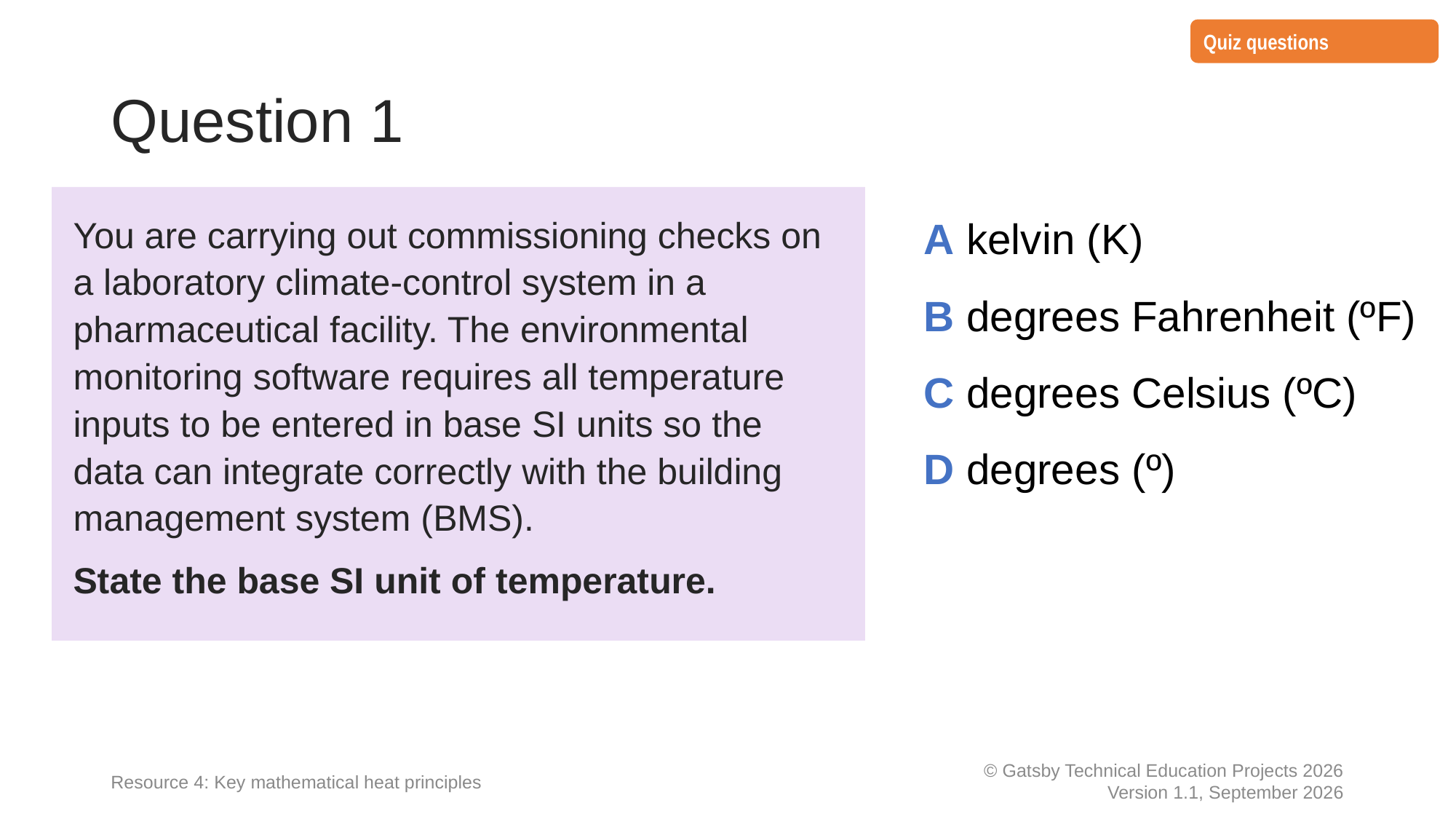

Quiz questions
# Question 1
You are carrying out commissioning checks on a laboratory climate-control system in a pharmaceutical facility. The environmental monitoring software requires all temperature inputs to be entered in base SI units so the data can integrate correctly with the building management system (BMS).
State the base SI unit of temperature.

A kelvin (K)
B degrees Fahrenheit (ºF)
C degrees Celsius (ºC)
D degrees (º)
Resource 4: Key mathematical heat principles